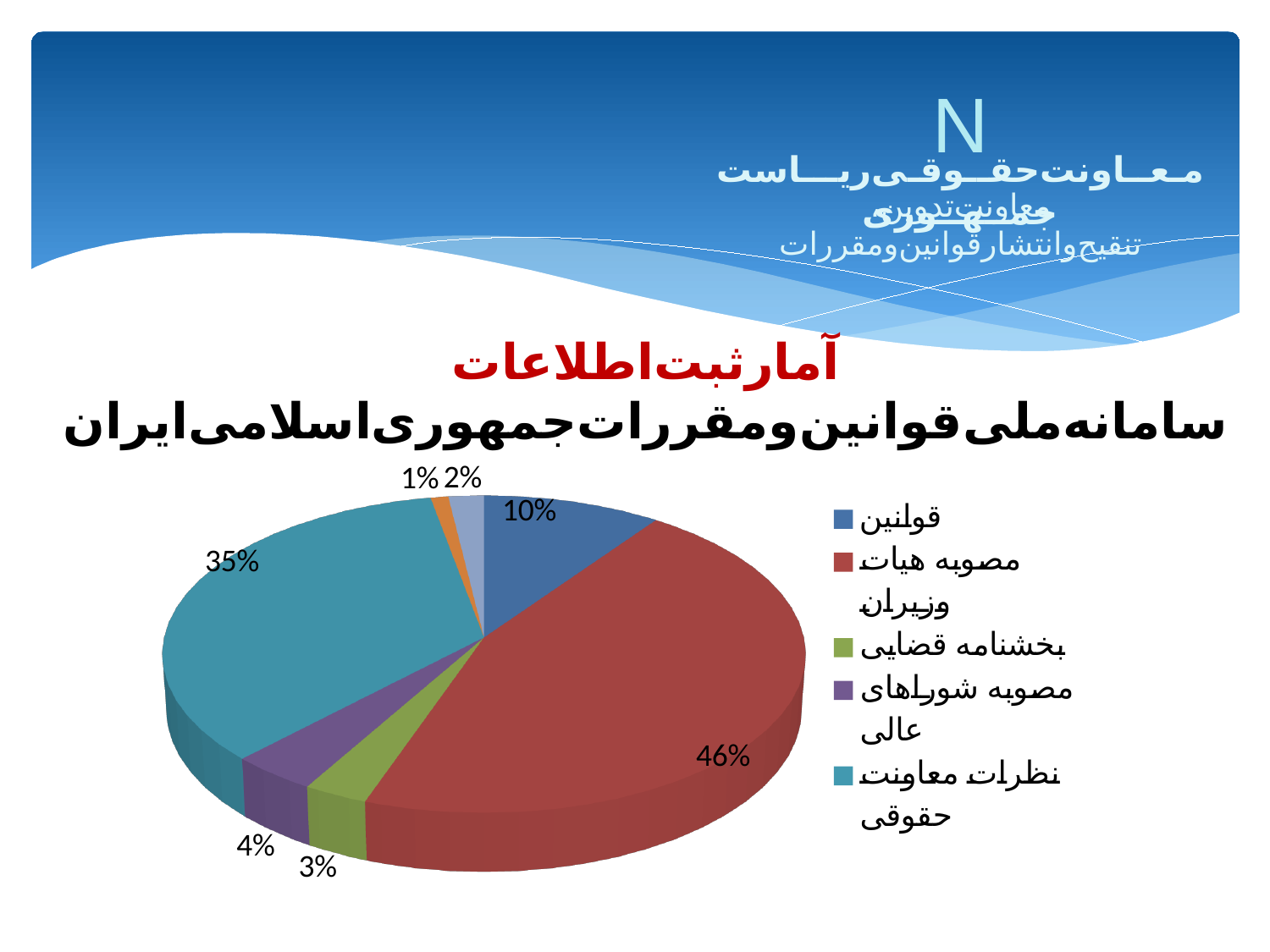

N
مـعــاونت‌حقــوقـی‌ریـــاست‌جمــهــوری
معاونت‌تدوین، تنقیح‌و‌انتشار‌قوانین‌و‌مقررات
آمارثبت‌اطلاعات‌
سامانه‌ملی‌قوانین‌ومقررات‌جمهوری‌اسلامی‌ایران

[unsupported chart]